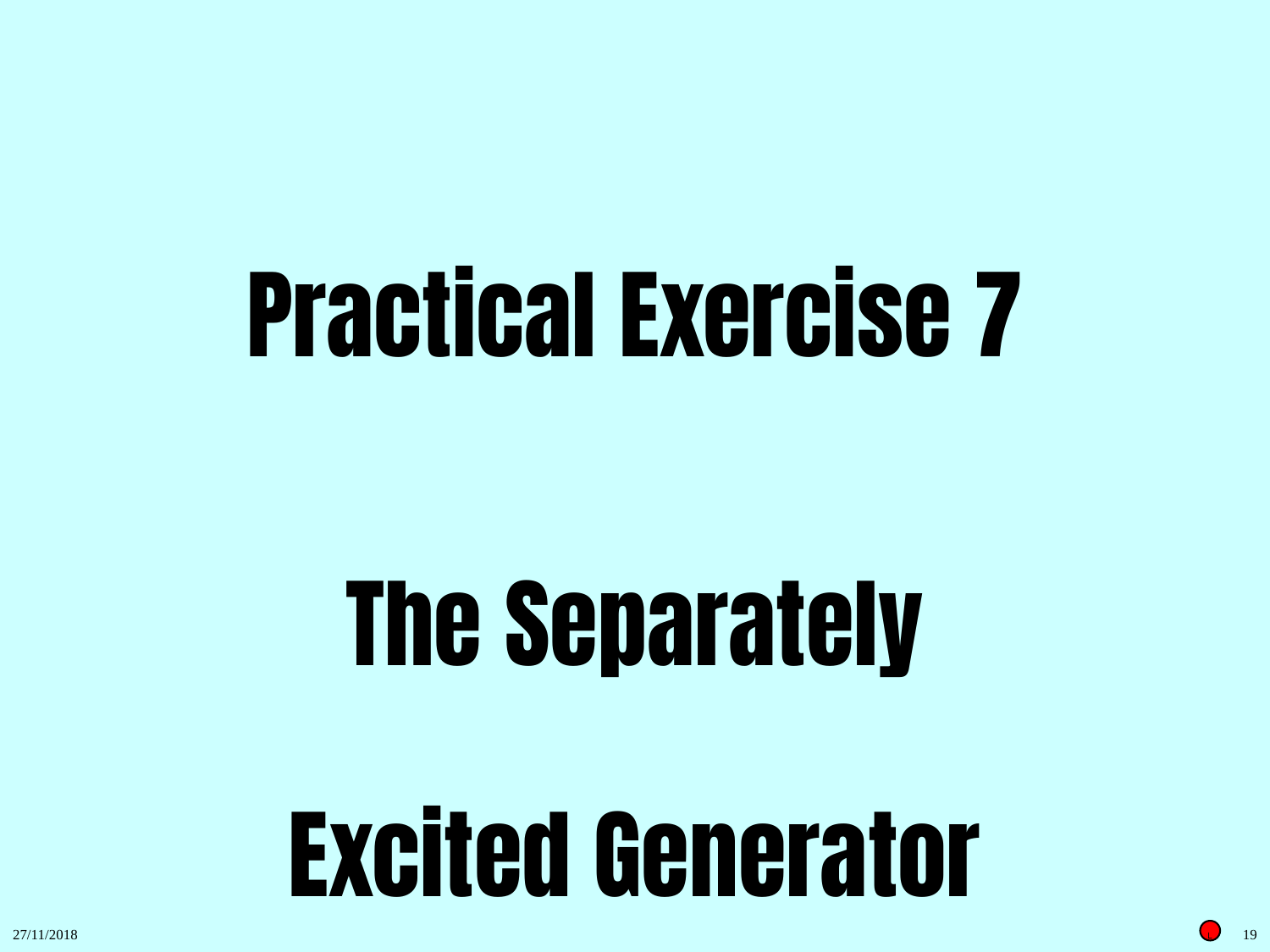

Practical Exercise 7
The Separately
Excited Generator
27/11/2018
19
L